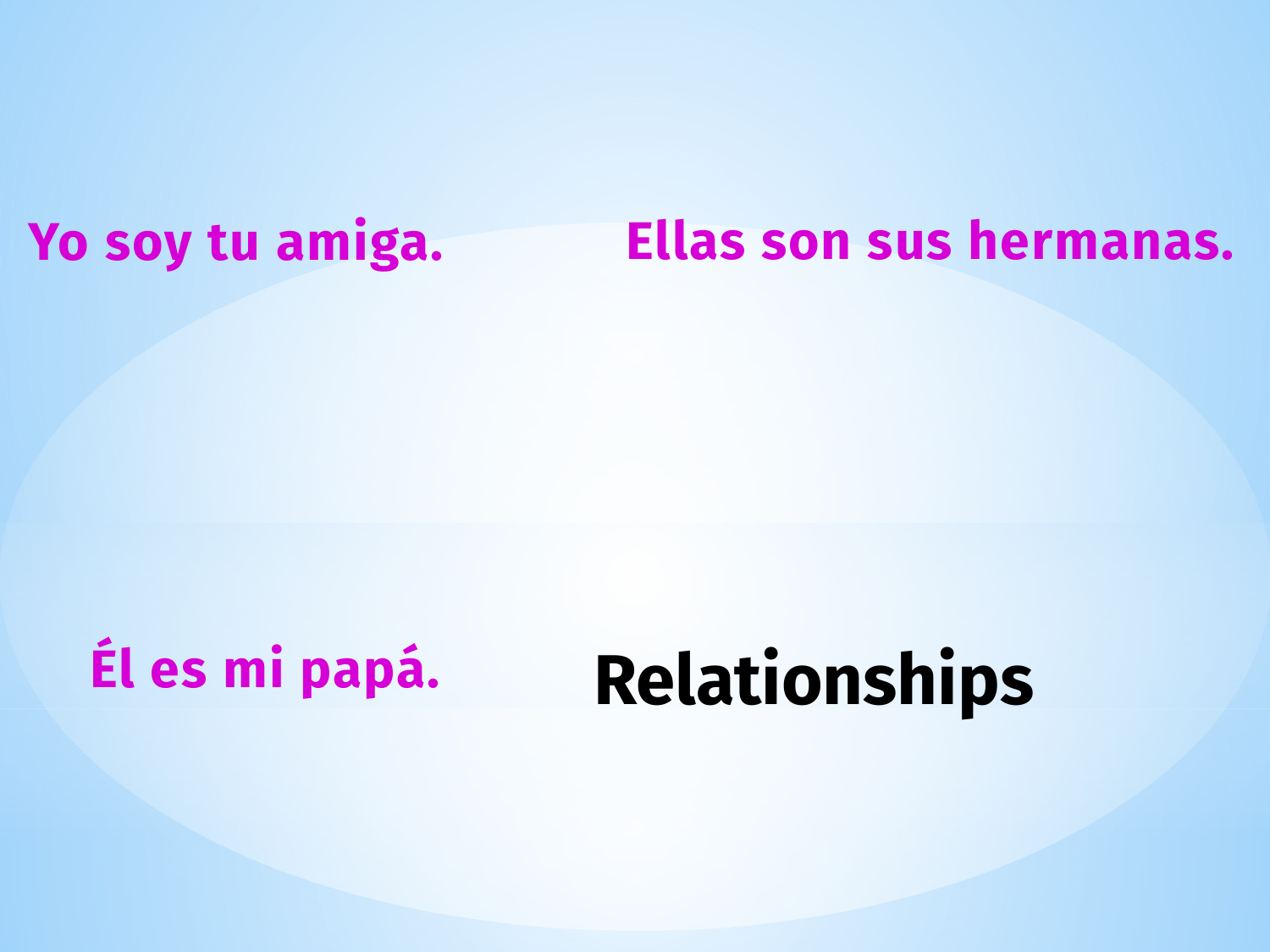

Ellas son sus hermanas.
Yo soy tu amiga.
Relationships
Él es mi papá.